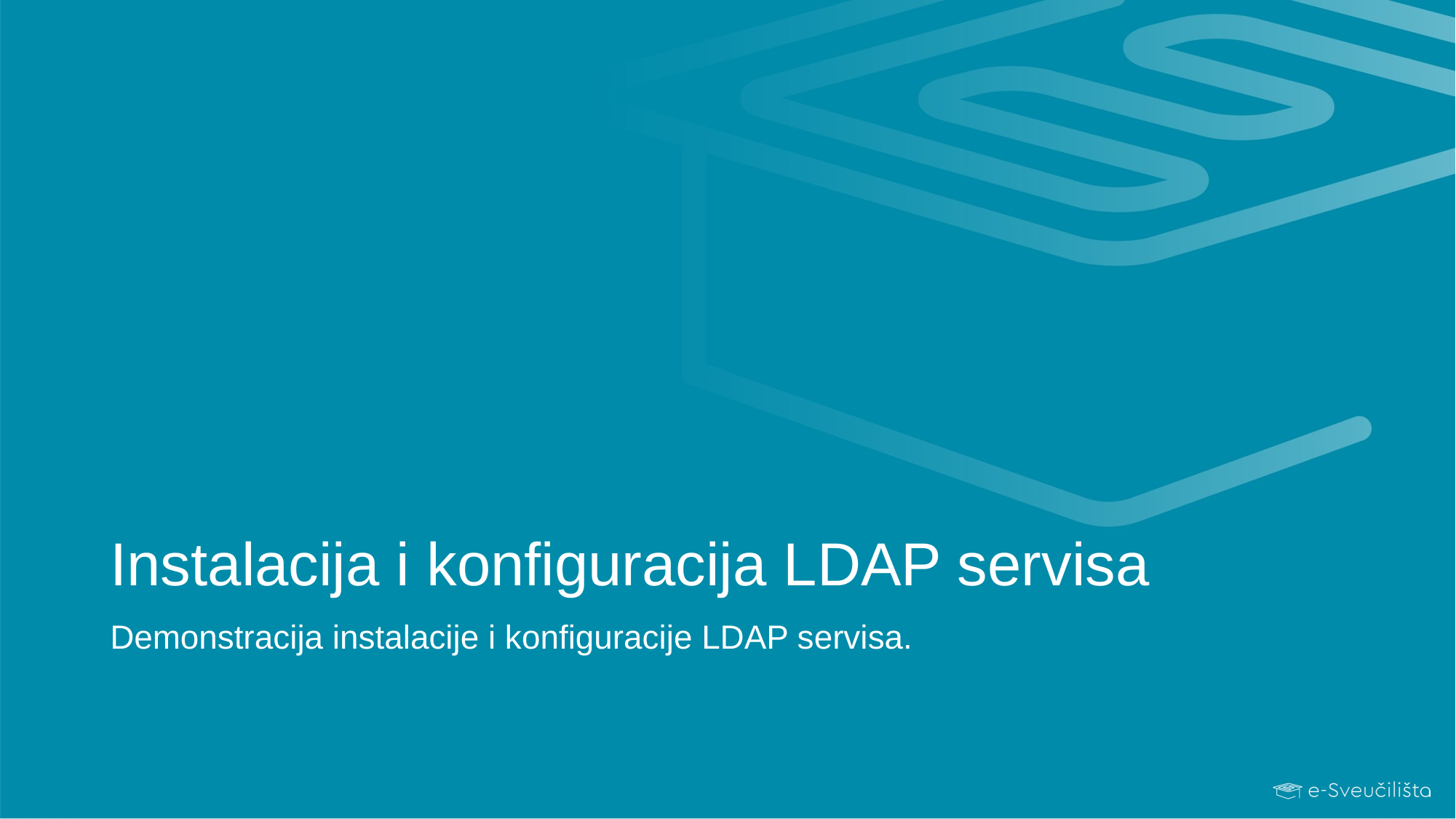

# Instalacija i konfiguracija LDAP servisa
Demonstracija instalacije i konfiguracije LDAP servisa.